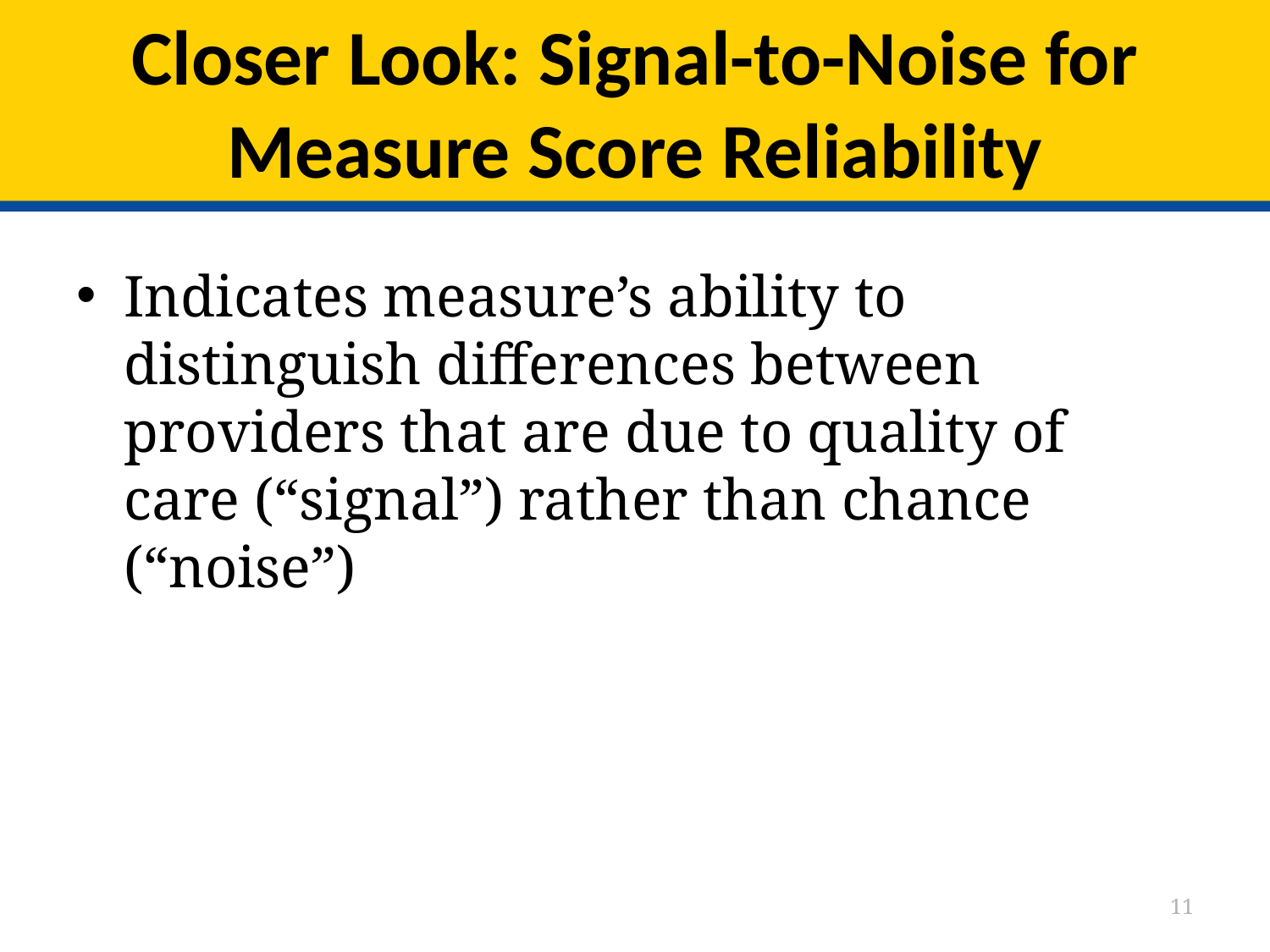

# Closer Look: Signal-to-Noise for Measure Score Reliability
Indicates measure’s ability to distinguish differences between providers that are due to quality of care (“signal”) rather than chance (“noise”)

11